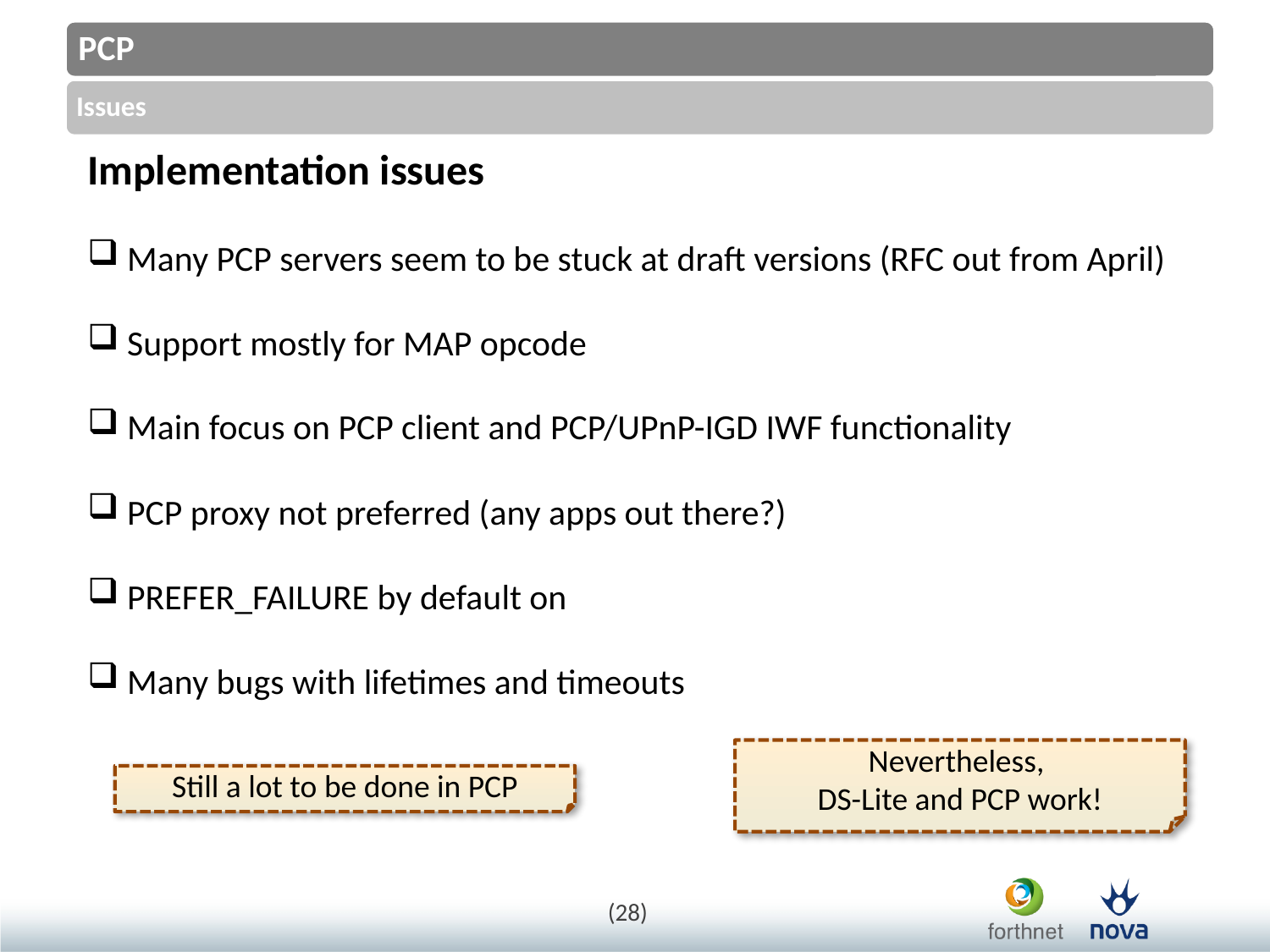

PCP
Issues
Implementation issues

 Many PCP servers seem to be stuck at draft versions (RFC out from April)

 Support mostly for MAP opcode

 Main focus on PCP client and PCP/UPnP-IGD IWF functionality

 PCP proxy not preferred (any apps out there?)

 PREFER_FAILURE by default on

 Many bugs with lifetimes and timeouts

Nevertheless,
DS-Lite and PCP work!
Still a lot to be done in PCP
(28)